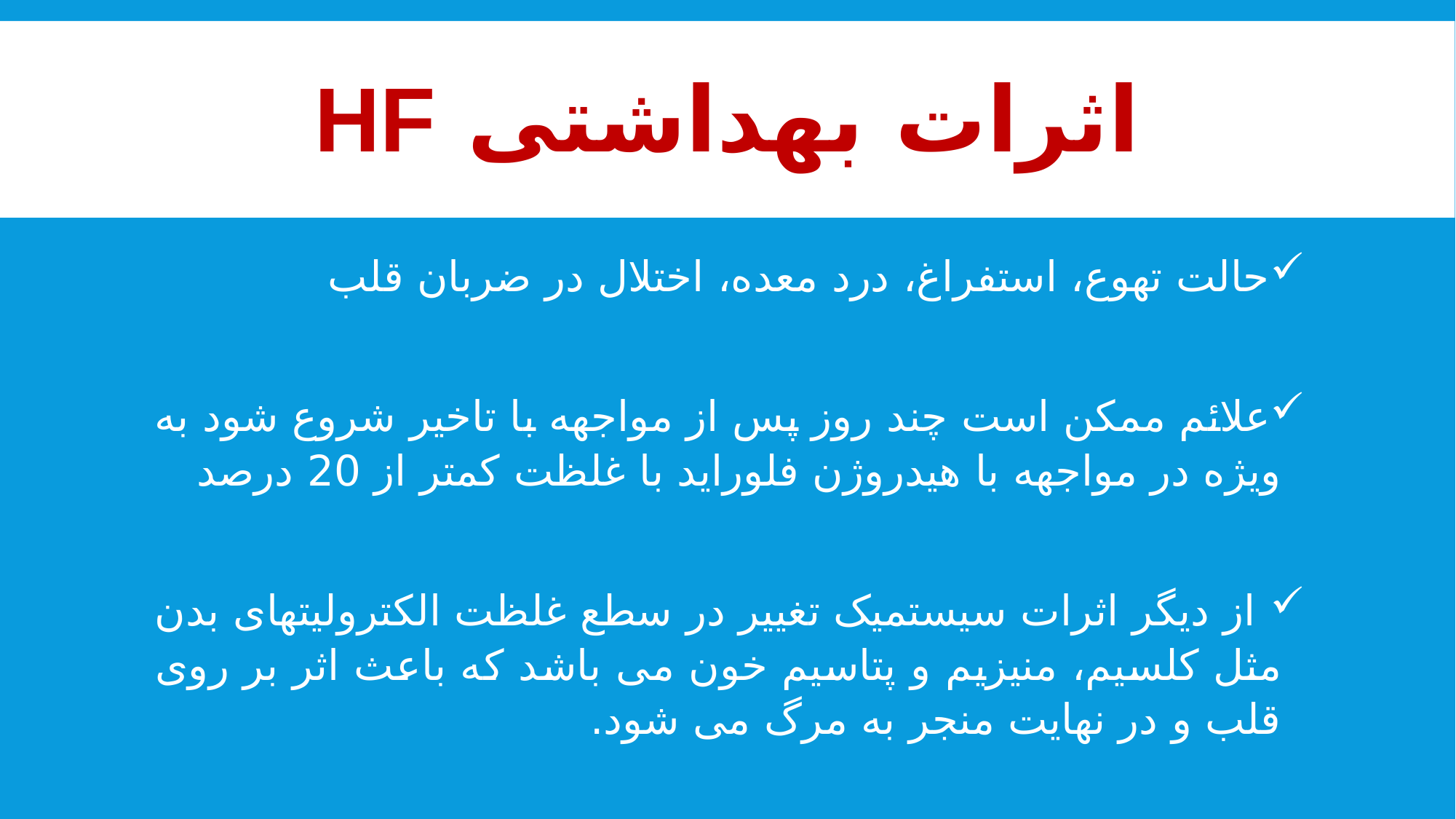

# اثرات بهداشتی HF
حالت تهوع، استفراغ، درد معده، اختلال در ضربان قلب

علائم ممکن است چند روز پس از مواجهه با تاخیر شروع شود به ویژه در مواجهه با هیدروژن فلوراید با غلظت کمتر از 20 درصد

 از دیگر اثرات سیستمیک تغییر در سطع غلظت الکترولیتهای بدن مثل کلسیم، منیزیم و پتاسیم خون می باشد که باعث اثر بر روی قلب و در نهایت منجر به مرگ می شود.